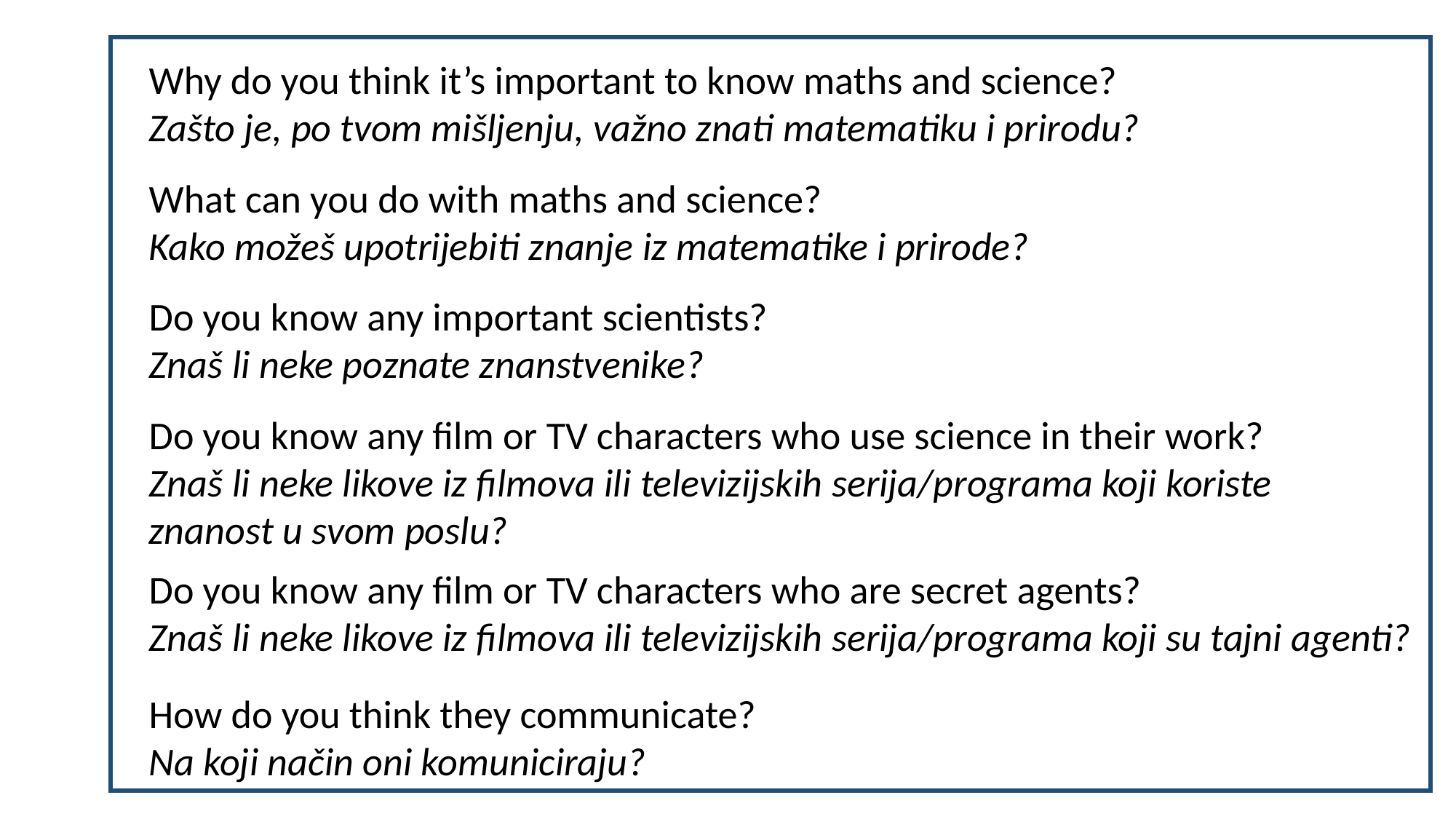

Why do you think it’s important to know maths and science?
Zašto je, po tvom mišljenju, važno znati matematiku i prirodu?
What can you do with maths and science?
Kako možeš upotrijebiti znanje iz matematike i prirode?
Do you know any important scientists?
Znaš li neke poznate znanstvenike?
Do you know any film or TV characters who use science in their work?
Znaš li neke likove iz filmova ili televizijskih serija/programa koji koriste znanost u svom poslu?
Do you know any film or TV characters who are secret agents?
Znaš li neke likove iz filmova ili televizijskih serija/programa koji su tajni agenti?
How do you think they communicate?
Na koji način oni komuniciraju?